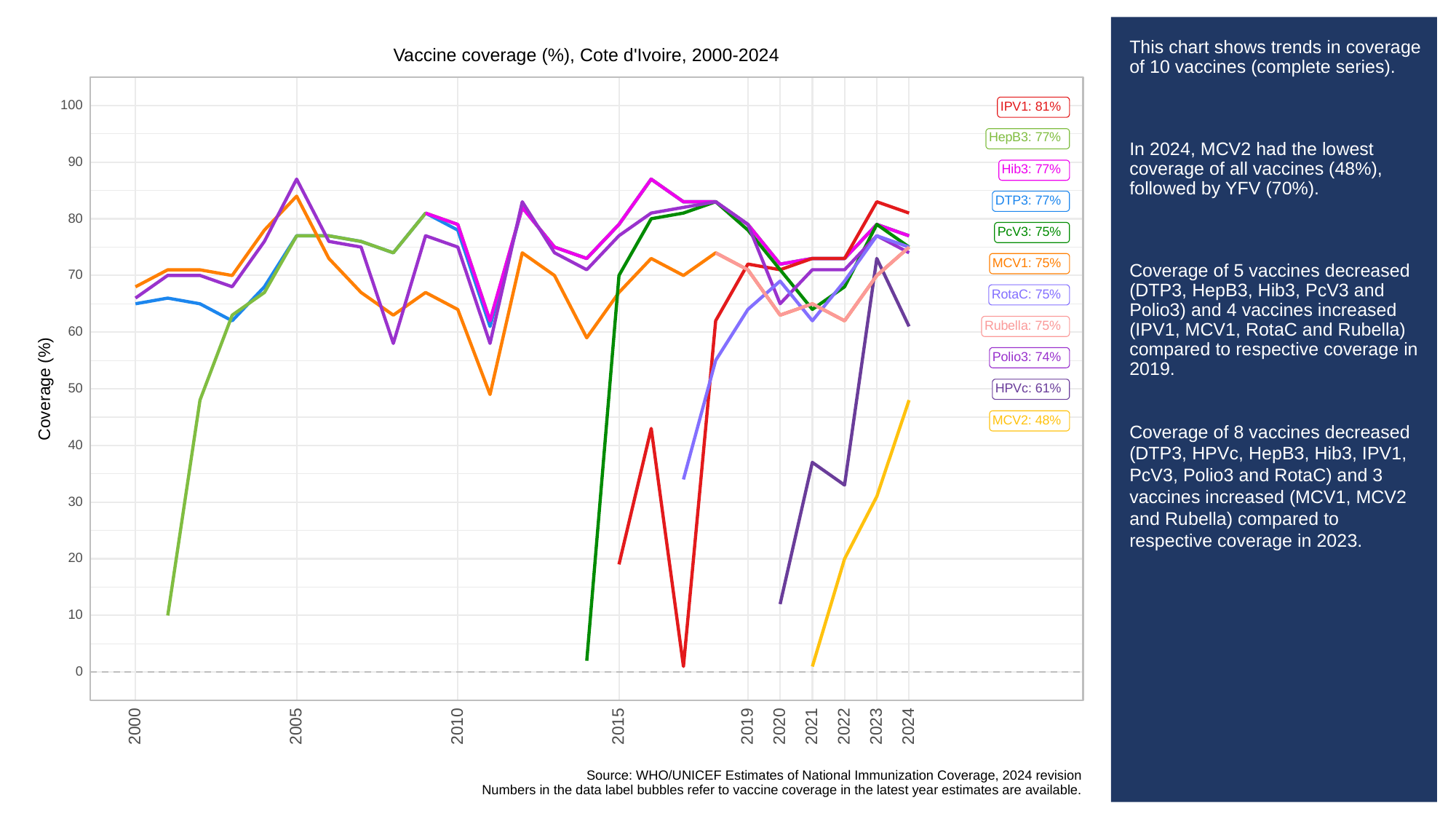

# This chart shows trends in coverage of 10 vaccines (complete series).

In 2024, MCV2 had the lowest coverage of all vaccines (48%), followed by YFV (70%).

Coverage of 5 vaccines decreased (DTP3, HepB3, Hib3, PcV3 and Polio3) and 4 vaccines increased (IPV1, MCV1, RotaC and Rubella) compared to respective coverage in 2019.

Coverage of 8 vaccines decreased (DTP3, HPVc, HepB3, Hib3, IPV1, PcV3, Polio3 and RotaC) and 3 vaccines increased (MCV1, MCV2 and Rubella) compared to respective coverage in 2023.

Vaccine coverage (%), Cote d'Ivoire, 2000-2024

100
IPV1: 81%

HepB3: 77%

90

Hib3: 77%

DTP3: 77%

80

PcV3: 75%

MCV1: 75%
70

RotaC: 75%

Rubella: 75%
60

Polio3: 74%

Coverage (%)
50
HPVc: 61%

MCV2: 48%

40

30

20

10

0

2023
2000
2005
2010
2015
2019
2020
2021
2022
2024
Source: WHO/UNICEF Estimates of National Immunization Coverage, 2024 revision
Numbers in the data label bubbles refer to vaccine coverage in the latest year estimates are available.